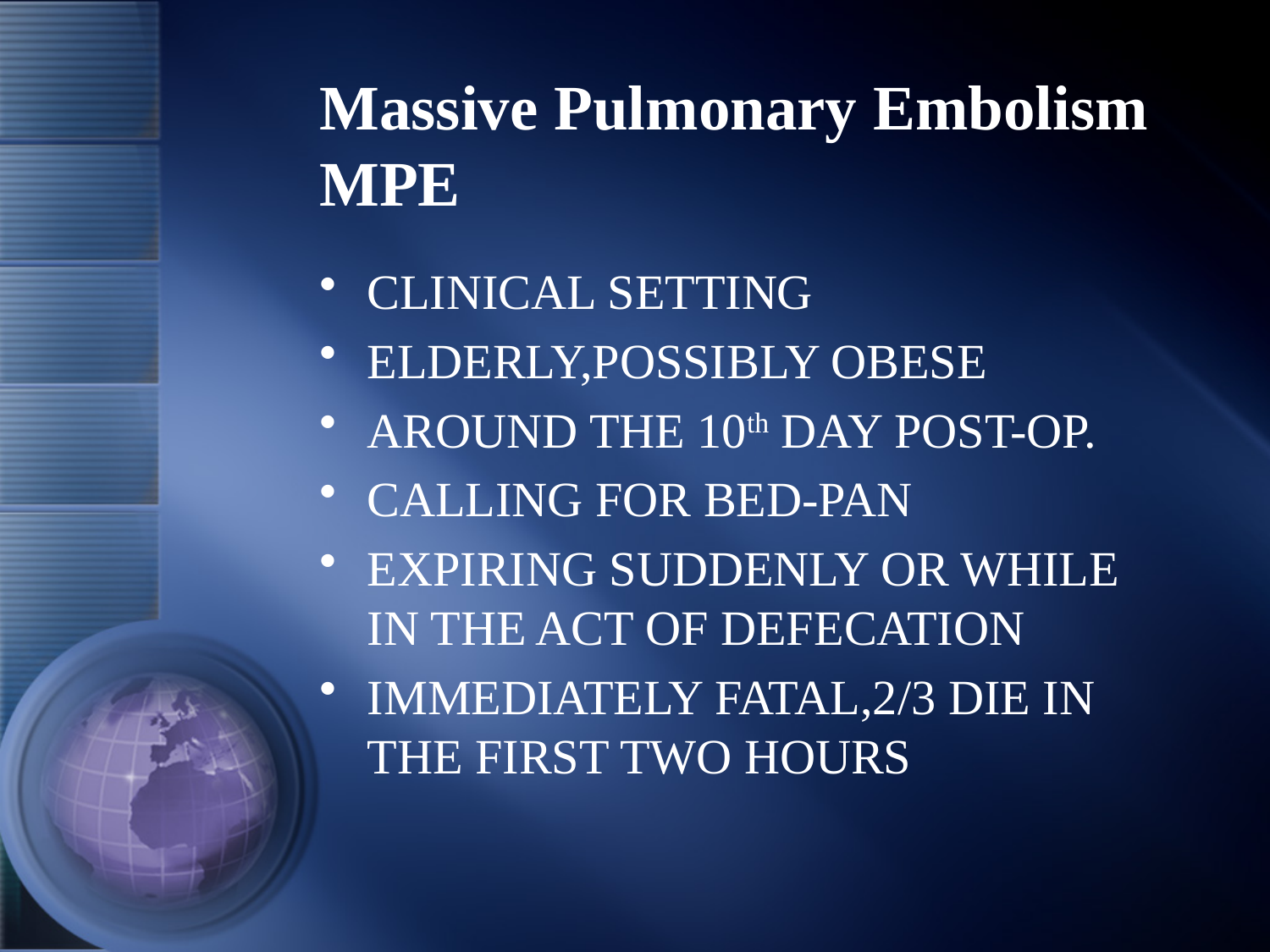

# Massive Pulmonary Embolism MPE
CLINICAL SETTING
ELDERLY,POSSIBLY OBESE
AROUND THE 10th DAY POST-OP.
CALLING FOR BED-PAN
EXPIRING SUDDENLY OR WHILE IN THE ACT OF DEFECATION
IMMEDIATELY FATAL,2/3 DIE IN THE FIRST TWO HOURS